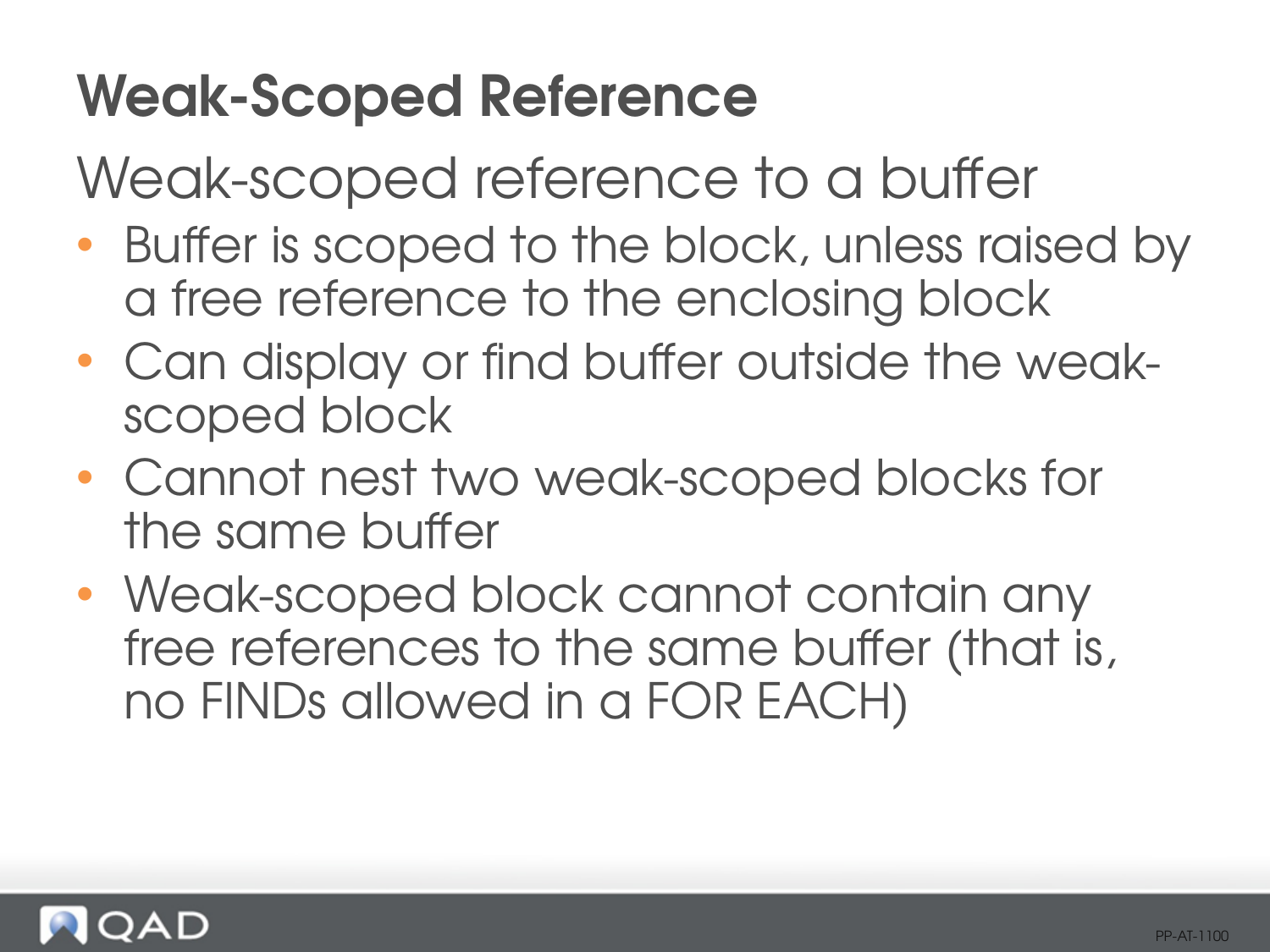

# Weak-Scoped Reference
Weak-scoped reference to a buffer
Buffer is scoped to the block, unless raised by a free reference to the enclosing block
Can display or find buffer outside the weak-scoped block
Cannot nest two weak-scoped blocks for the same buffer
Weak-scoped block cannot contain any free references to the same buffer (that is, no FINDs allowed in a FOR EACH)

PP-AT-1100